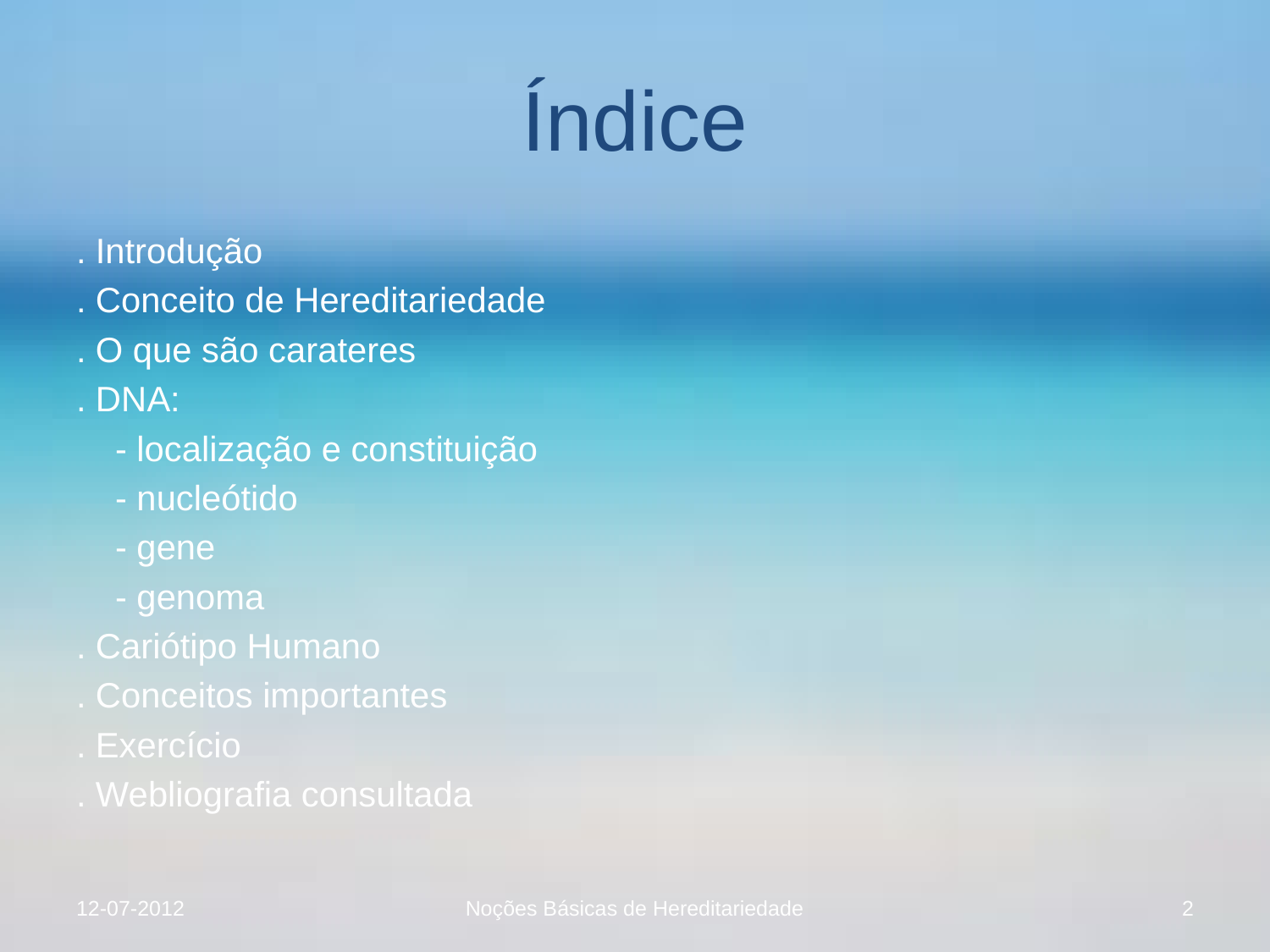

# Índice
. Introdução
. Conceito de Hereditariedade
. O que são carateres
. DNA:
    - localização e constituição
    - nucleótido
    - gene
    - genoma
. Cariótipo Humano
. Conceitos importantes
. Exercício
. Webliografia consultada
12-07-2012
Noções Básicas de Hereditariedade
2